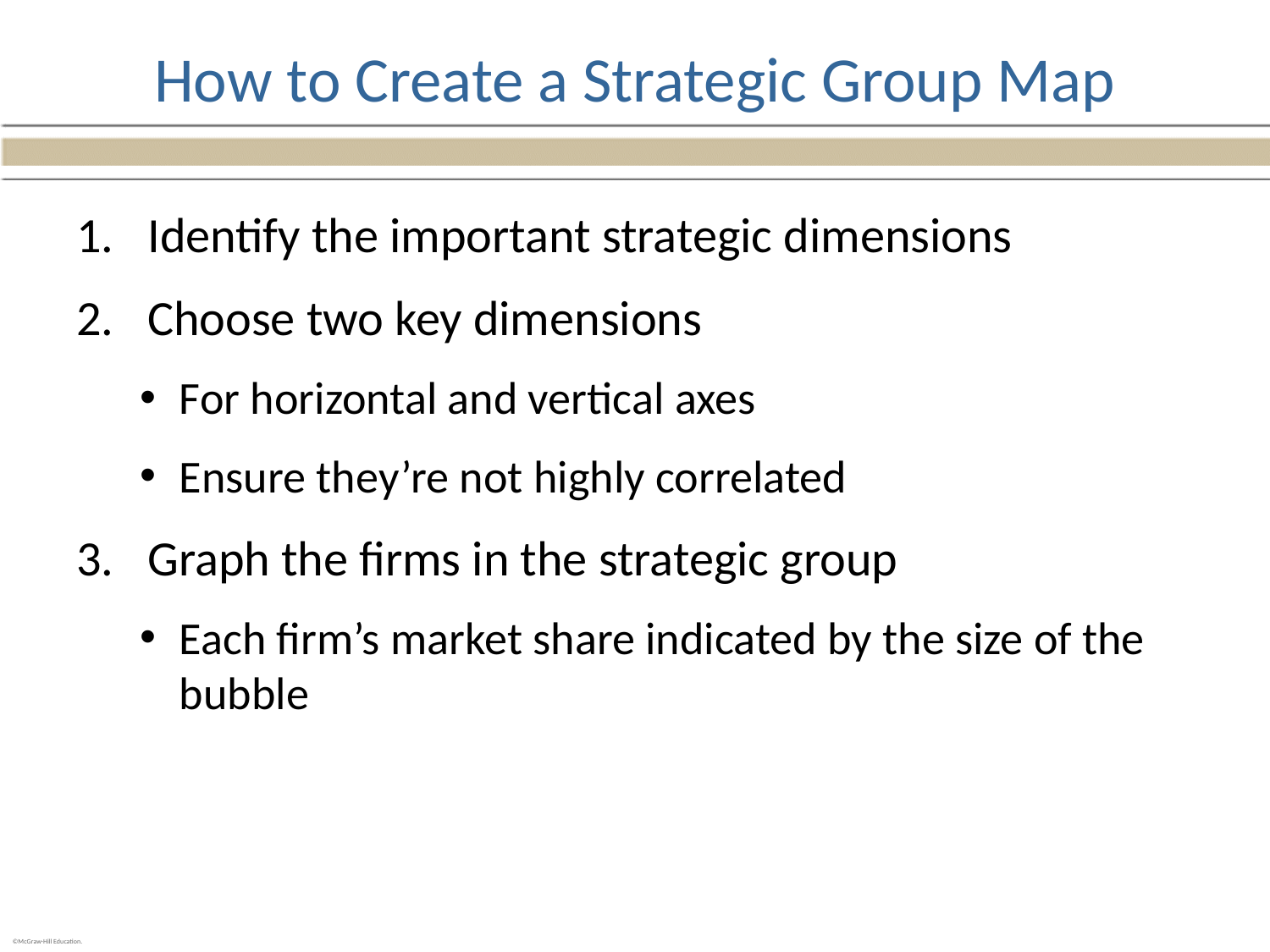

# How to Create a Strategic Group Map
Identify the important strategic dimensions
Choose two key dimensions
For horizontal and vertical axes
Ensure they’re not highly correlated
Graph the firms in the strategic group
Each firm’s market share indicated by the size of the bubble